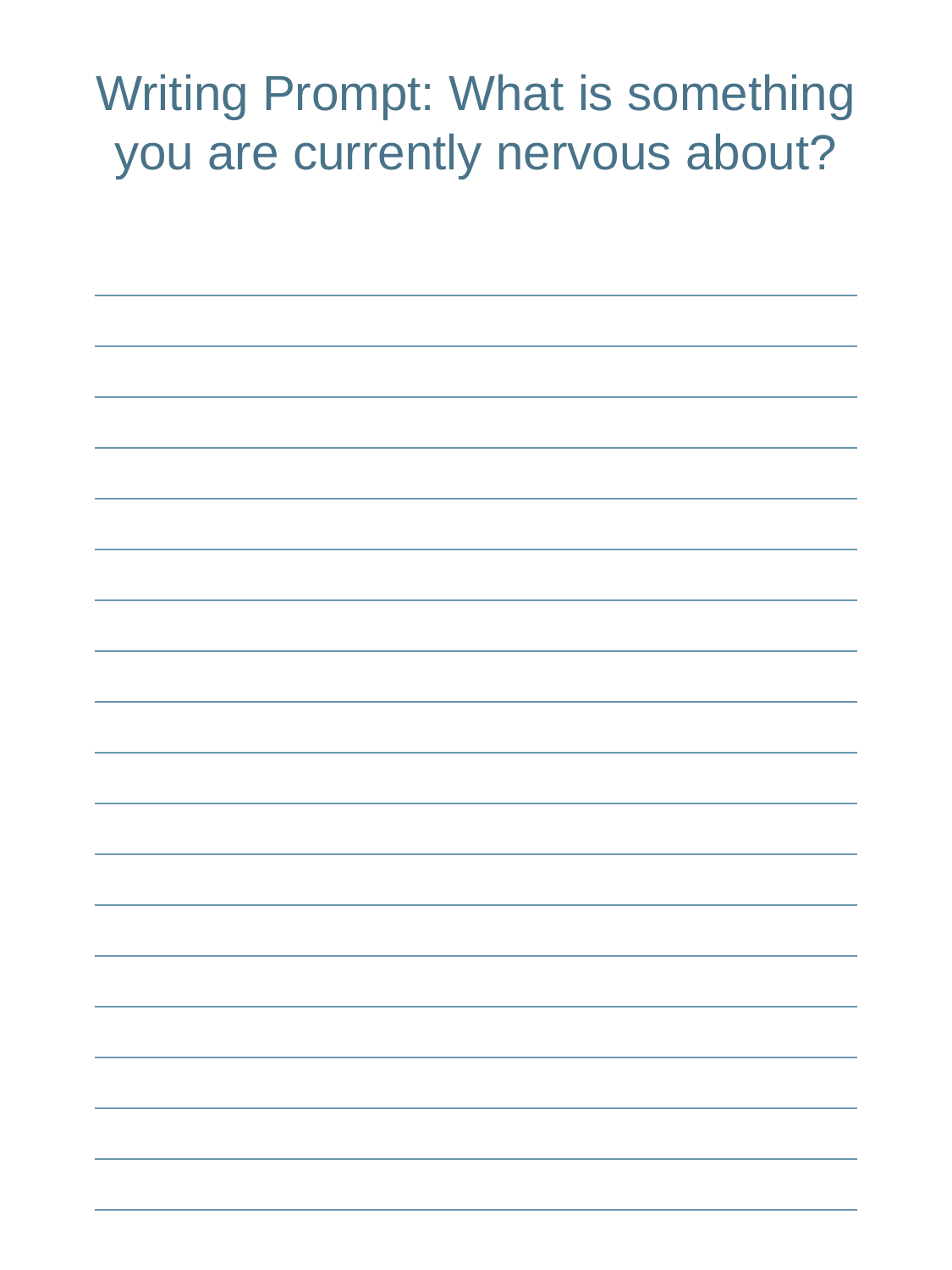

Writing Prompt: What is something you are currently nervous about?
|  |
| --- |
|  |
|  |
|  |
|  |
|  |
|  |
|  |
|  |
|  |
|  |
|  |
|  |
|  |
|  |
|  |
|  |
|  |